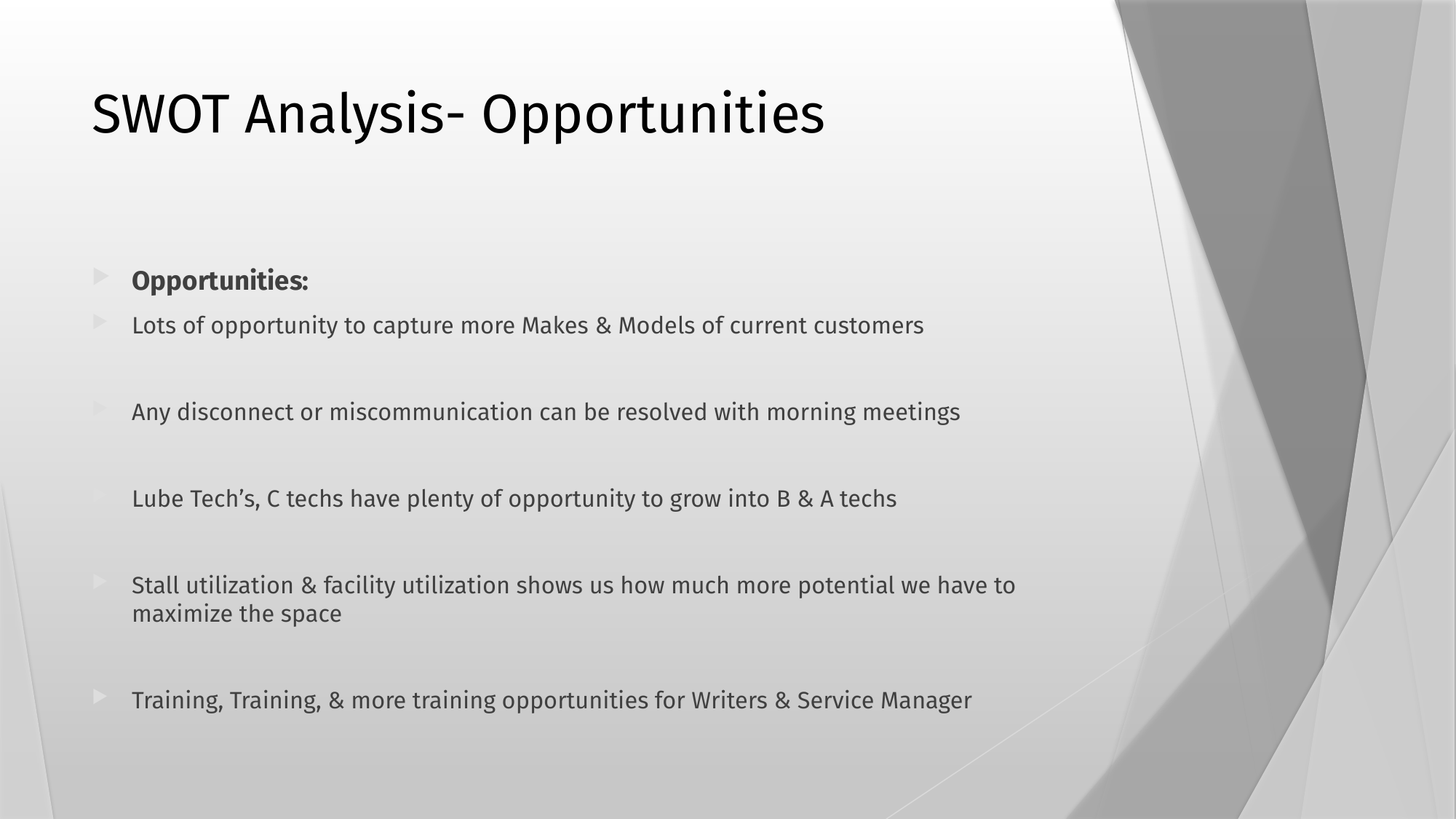

# SWOT Analysis- Opportunities
Opportunities:
Lots of opportunity to capture more Makes & Models of current customers

Any disconnect or miscommunication can be resolved with morning meetings

Lube Tech’s, C techs have plenty of opportunity to grow into B & A techs

Stall utilization & facility utilization shows us how much more potential we have to maximize the space

Training, Training, & more training opportunities for Writers & Service Manager